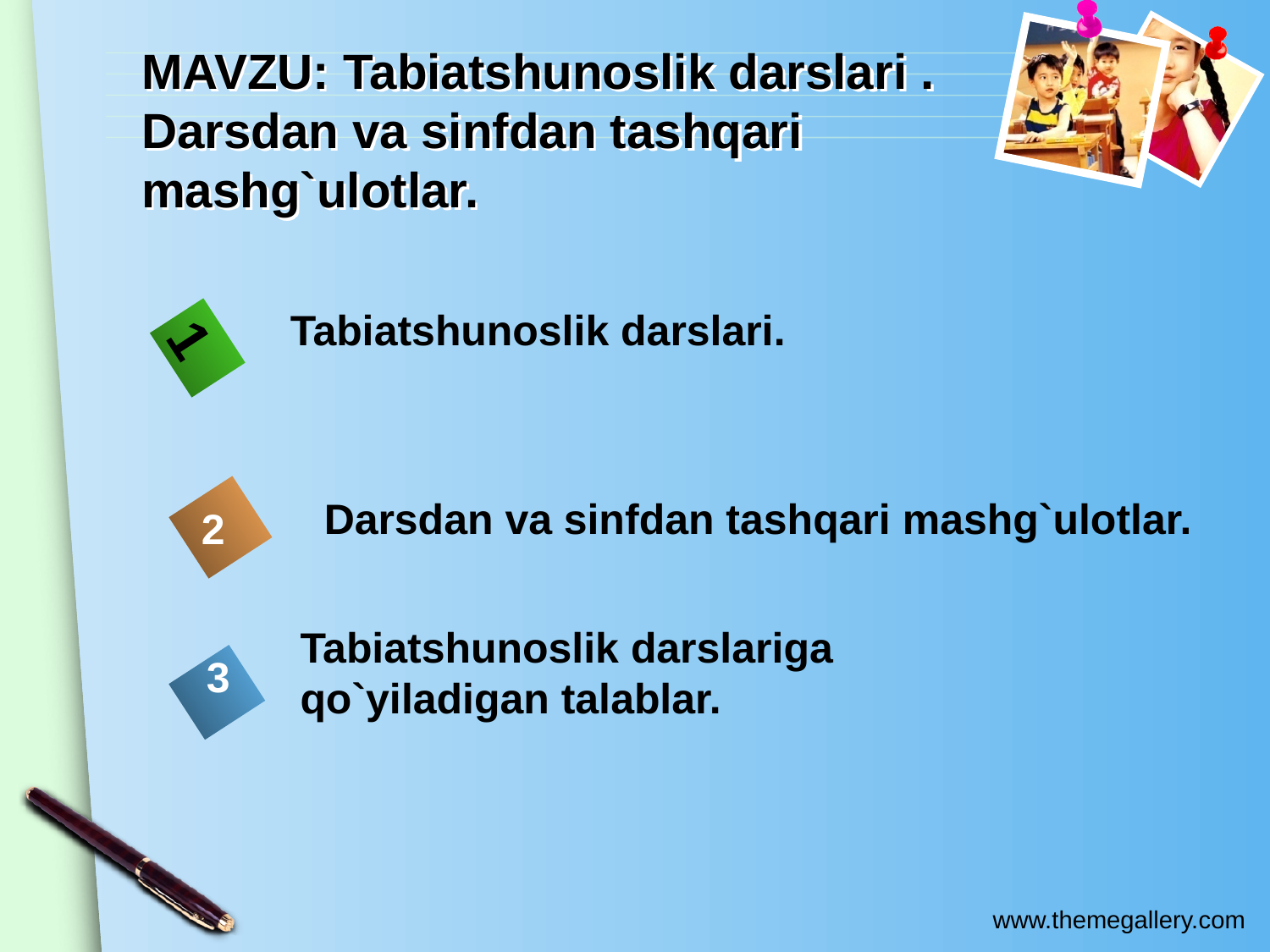

# MAVZU: Tabiatshunoslik darslari . Darsdan va sinfdan tashqari mashg`ulotlar.

Tabiatshunoslik darslari.
1
Darsdan va sinfdan tashqari mashg`ulotlar.

2
Tabiatshunoslik darslariga qo`yiladigan talablar.
3